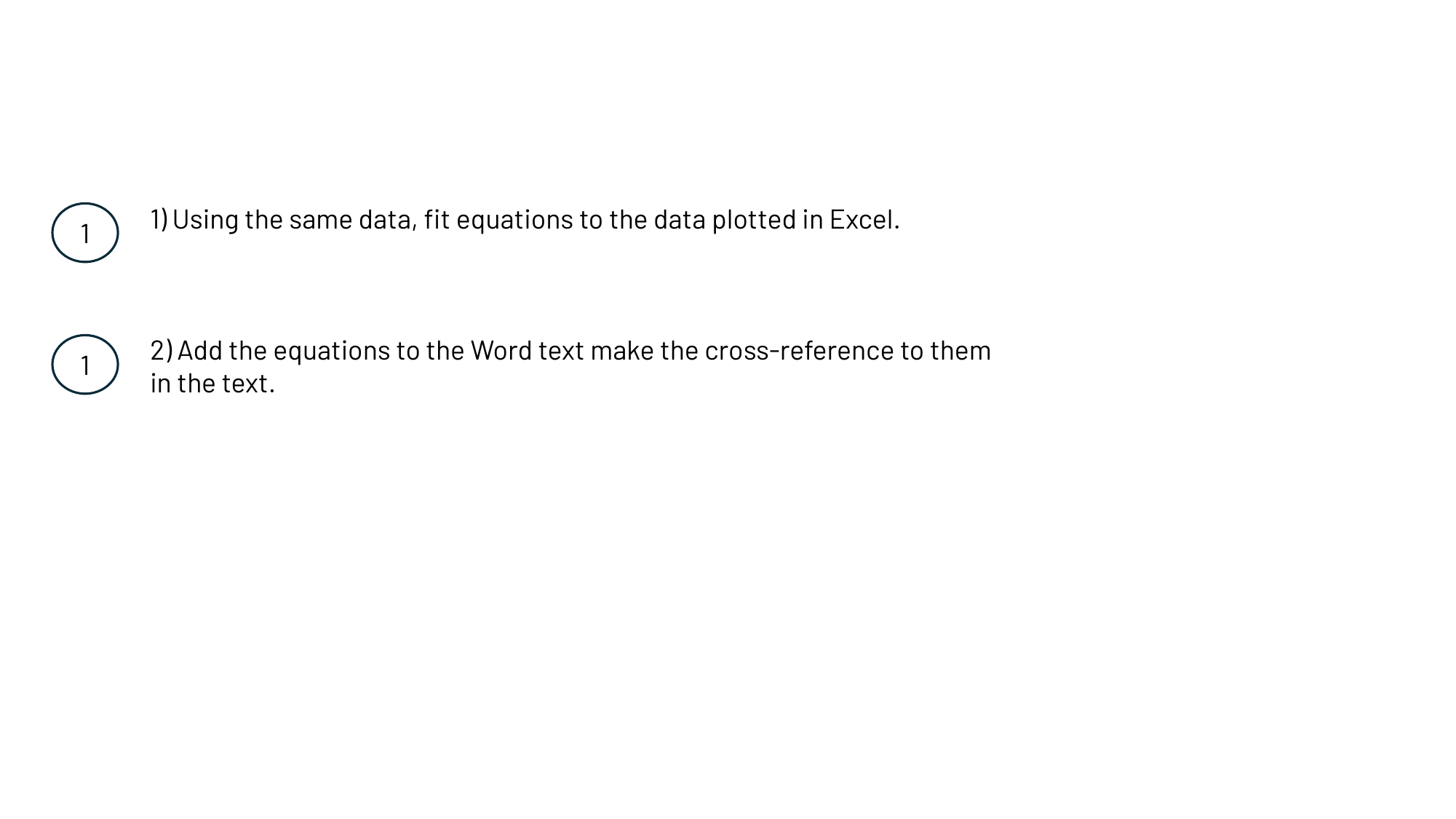

1) Using the same data, fit equations to the data plotted in Excel.

2) Add the equations to the Word text make the cross-reference to them in the text.
1
1